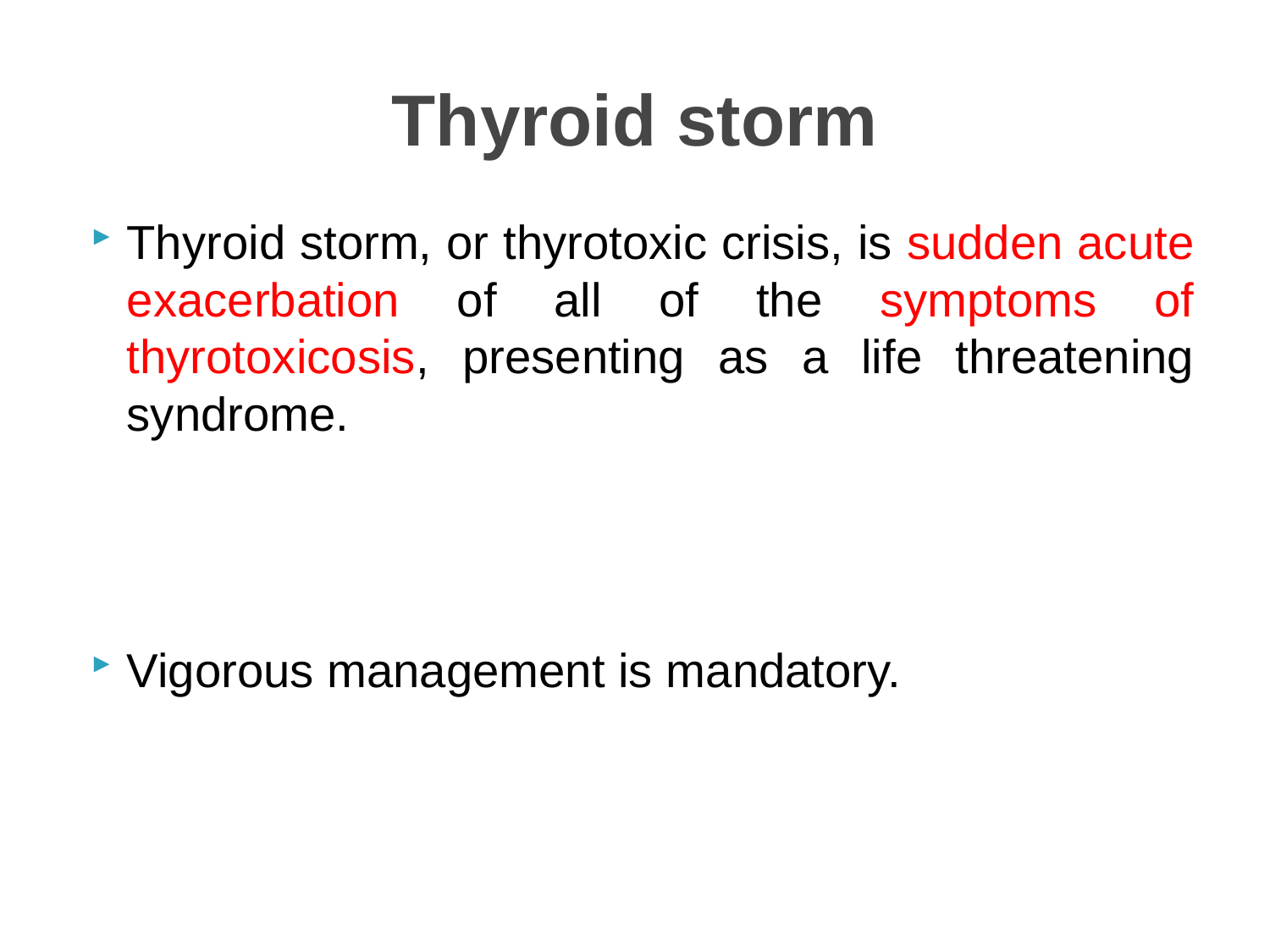

# Thyroid storm
Thyroid storm, or thyrotoxic crisis, is sudden acute exacerbation of all of the symptoms of thyrotoxicosis, presenting as a life threatening syndrome.

Vigorous management is mandatory.